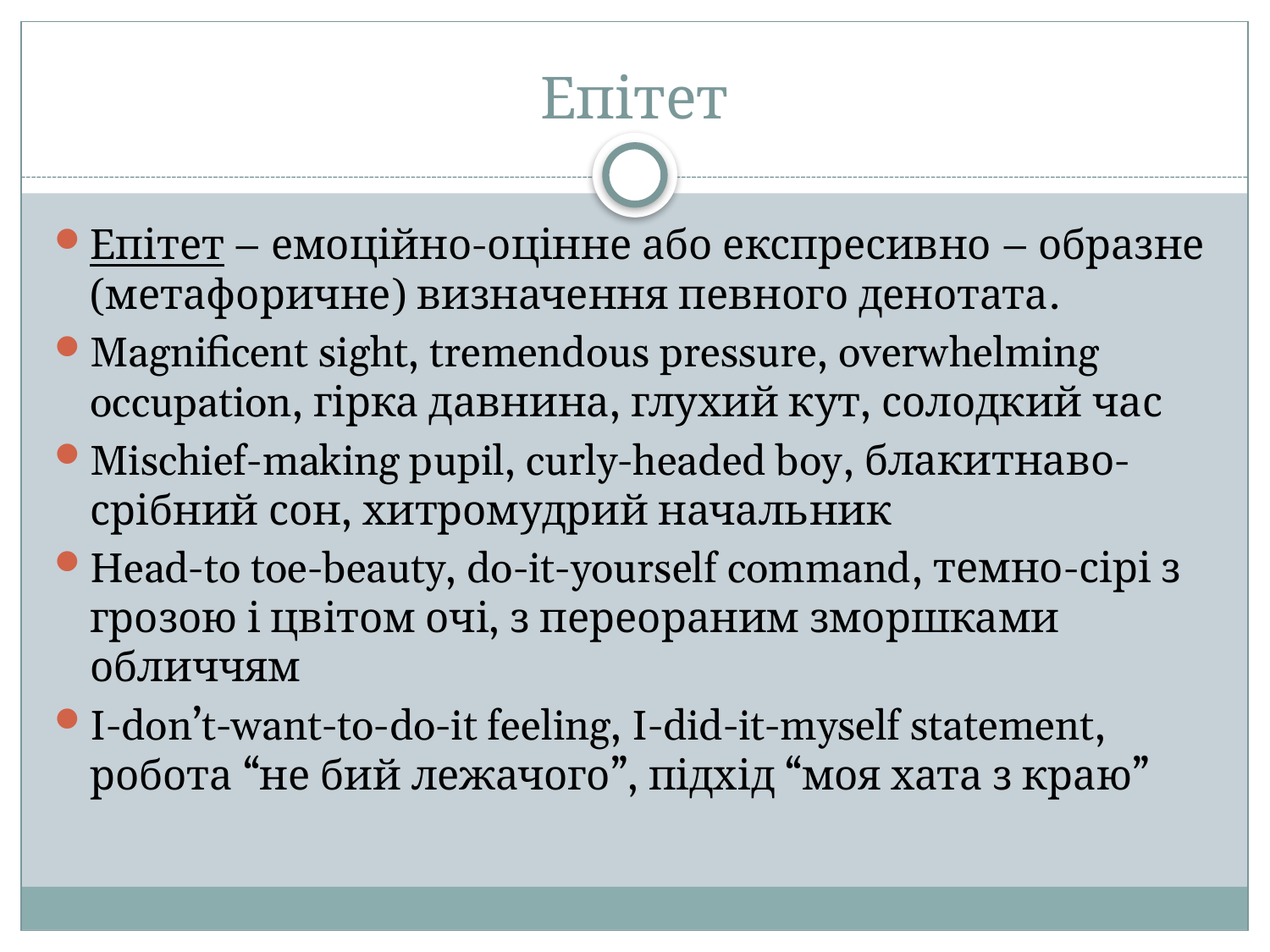

# Епітет
Епітет – емоційно-оцінне або експресивно – образне (метафоричне) визначення певного денотата.
Magnificent sight, tremendous pressure, overwhelming occupation, гірка давнина, глухий кут, солодкий час
Mischief-making pupil, curly-headed boy, блакитнаво-срібний сон, хитромудрий начальник
Head-to toe-beauty, do-it-yourself command, темно-сірі з грозою і цвітом очі, з переораним зморшками обличчям
I-don’t-want-to-do-it feeling, I-did-it-myself statement, робота “не бий лежачого”, підхід “моя хата з краю”